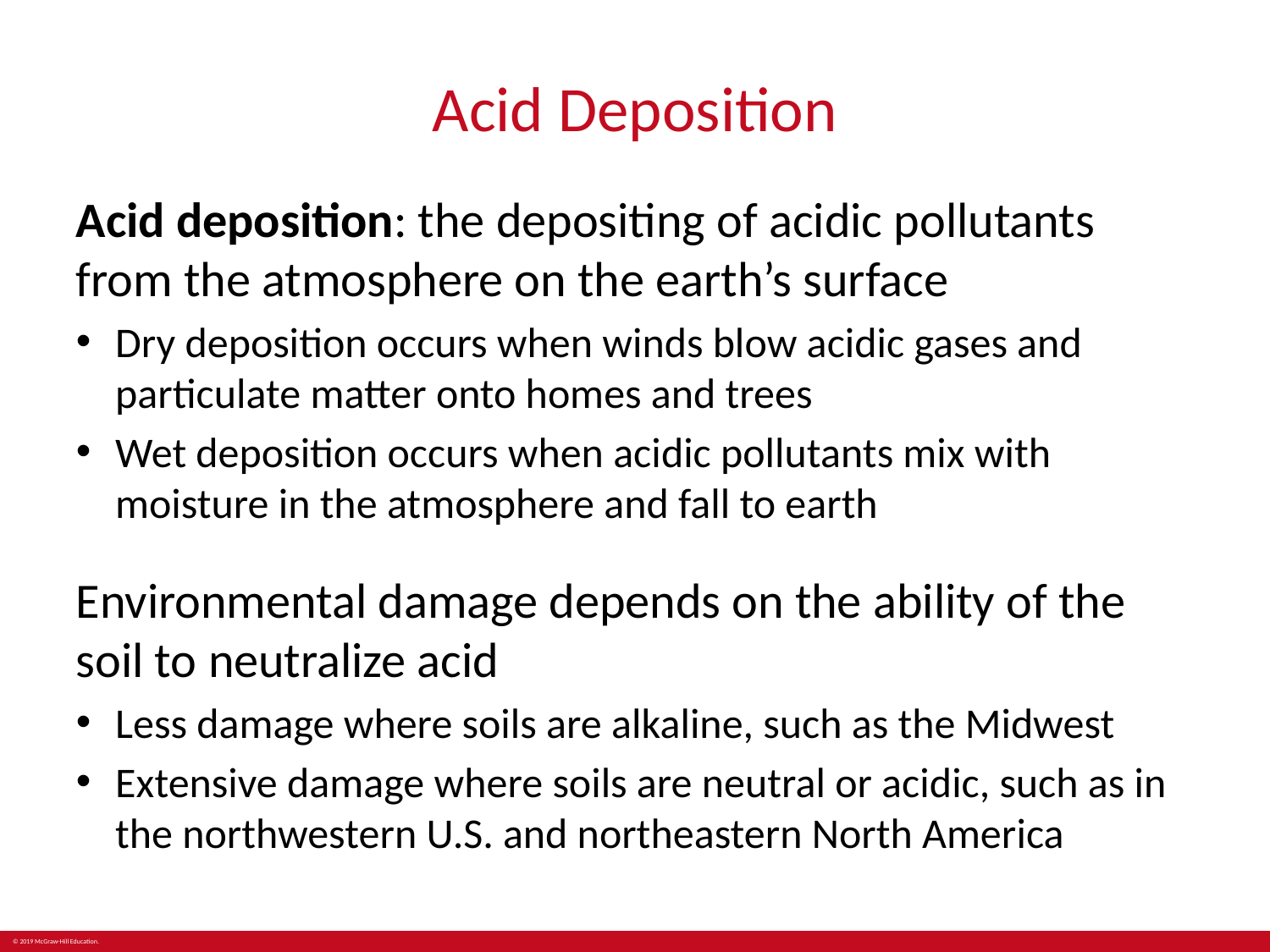

# Acid Deposition
Acid deposition: the depositing of acidic pollutants from the atmosphere on the earth’s surface
Dry deposition occurs when winds blow acidic gases and particulate matter onto homes and trees
Wet deposition occurs when acidic pollutants mix with moisture in the atmosphere and fall to earth
Environmental damage depends on the ability of the soil to neutralize acid
Less damage where soils are alkaline, such as the Midwest
Extensive damage where soils are neutral or acidic, such as in the northwestern U.S. and northeastern North America